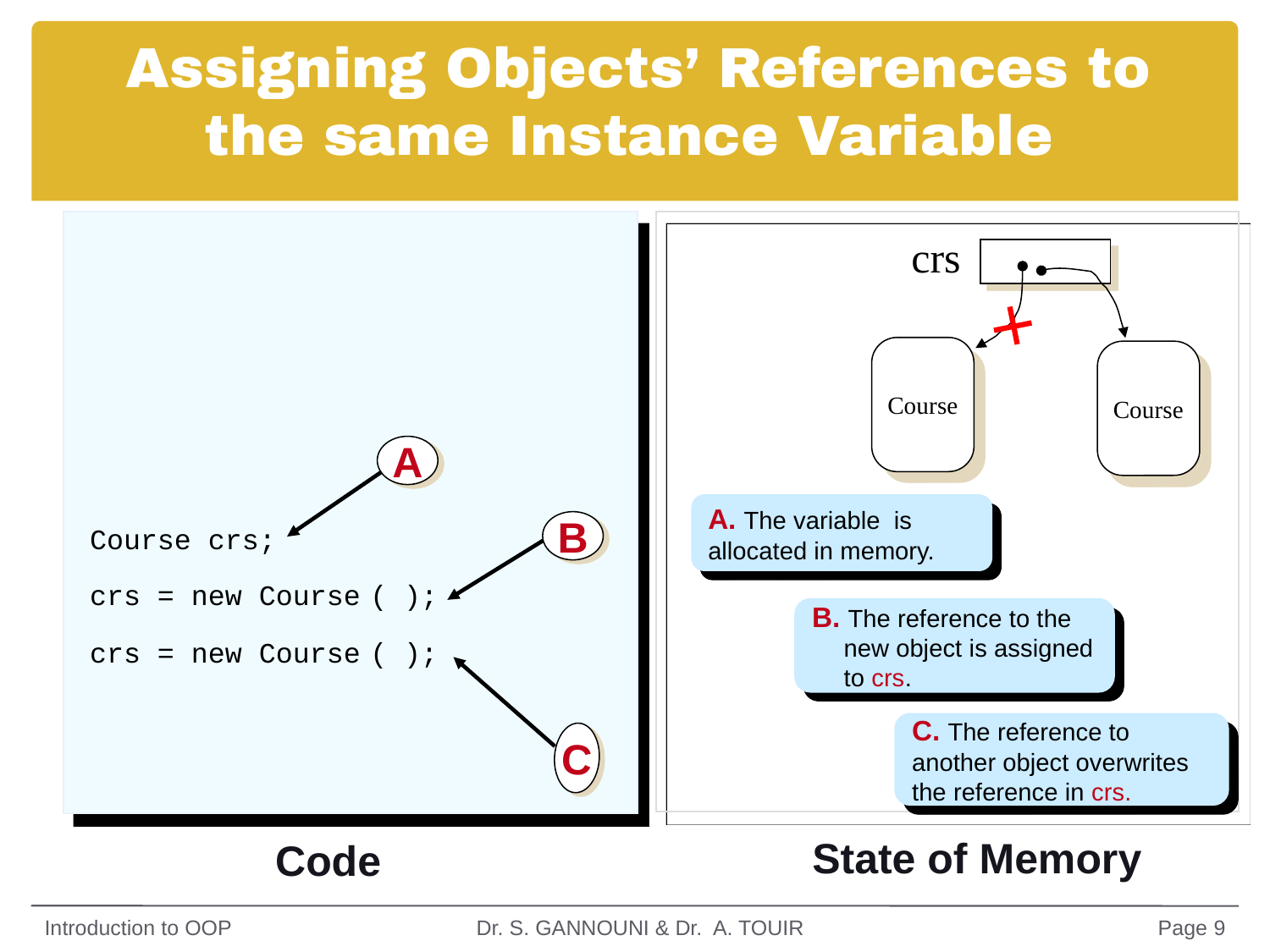

# Assigning Objects’ References to the same Instance Variable

crs

A. The variable  is 	allocated in memory.

Course
B. The reference to the 	new object is assigned 	to crs.

Course
C. The reference to another object overwrites the reference in crs.
A

Course crs;
crs = new Course ( );
crs = new Course ( );
B

C
State of Memory
Code
Introduction to OOP
Dr. S. GANNOUNI & Dr.  A. TOUIR
Page 9